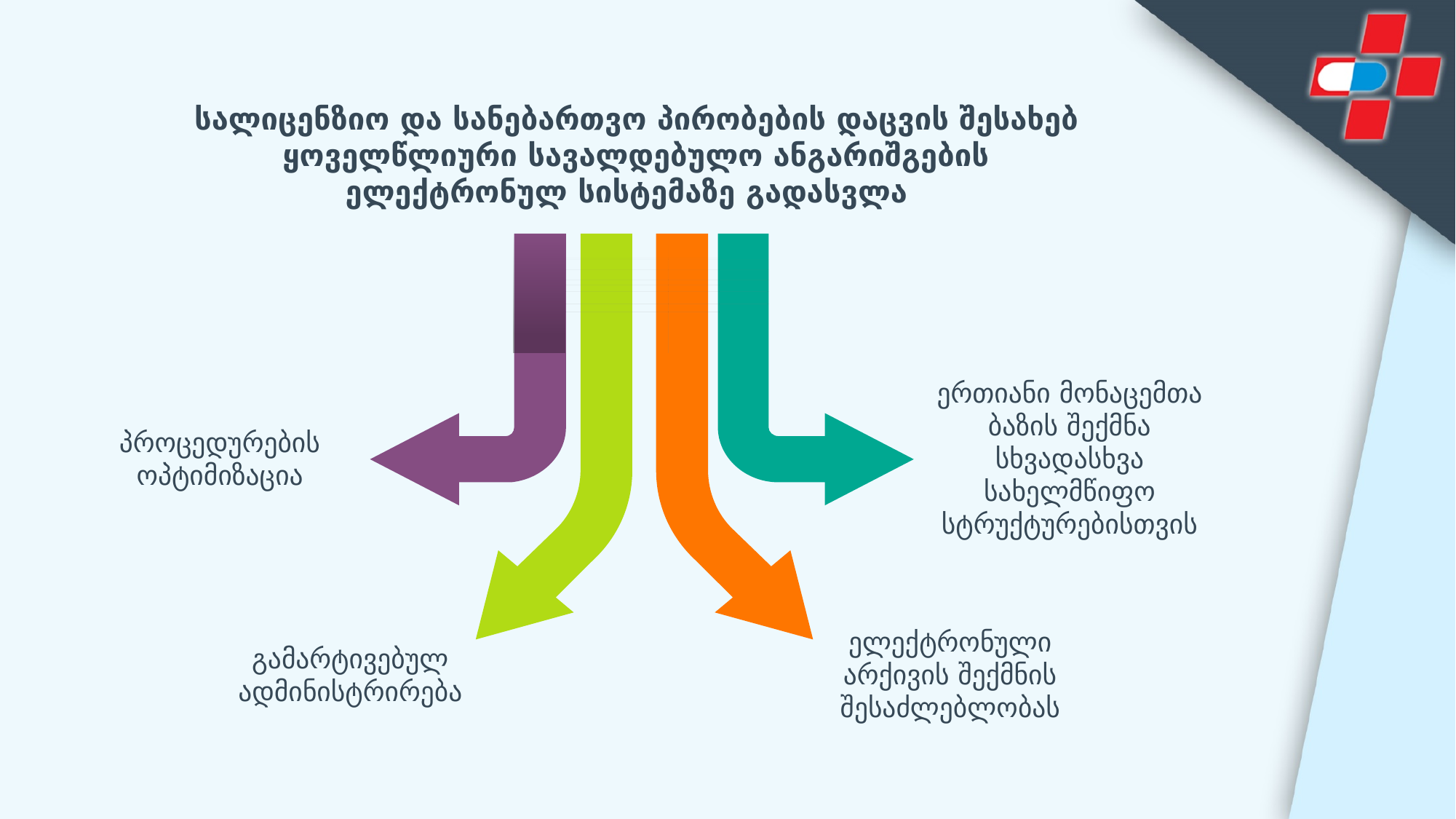

სალიცენზიო და სანებართვო პირობების დაცვის შესახებ
ყოველწლიური სავალდებულო ანგარიშგების
ელექტრონულ სისტემაზე გადასვლა

ერთიანი მონაცემთა ბაზის შექმნა სხვადასხვა სახელმწიფო სტრუქტურებისთვის
პროცედურების ოპტიმიზაცია
ელექტრონული არქივის შექმნის შესაძლებლობას
გამარტივებულ ადმინისტრირება